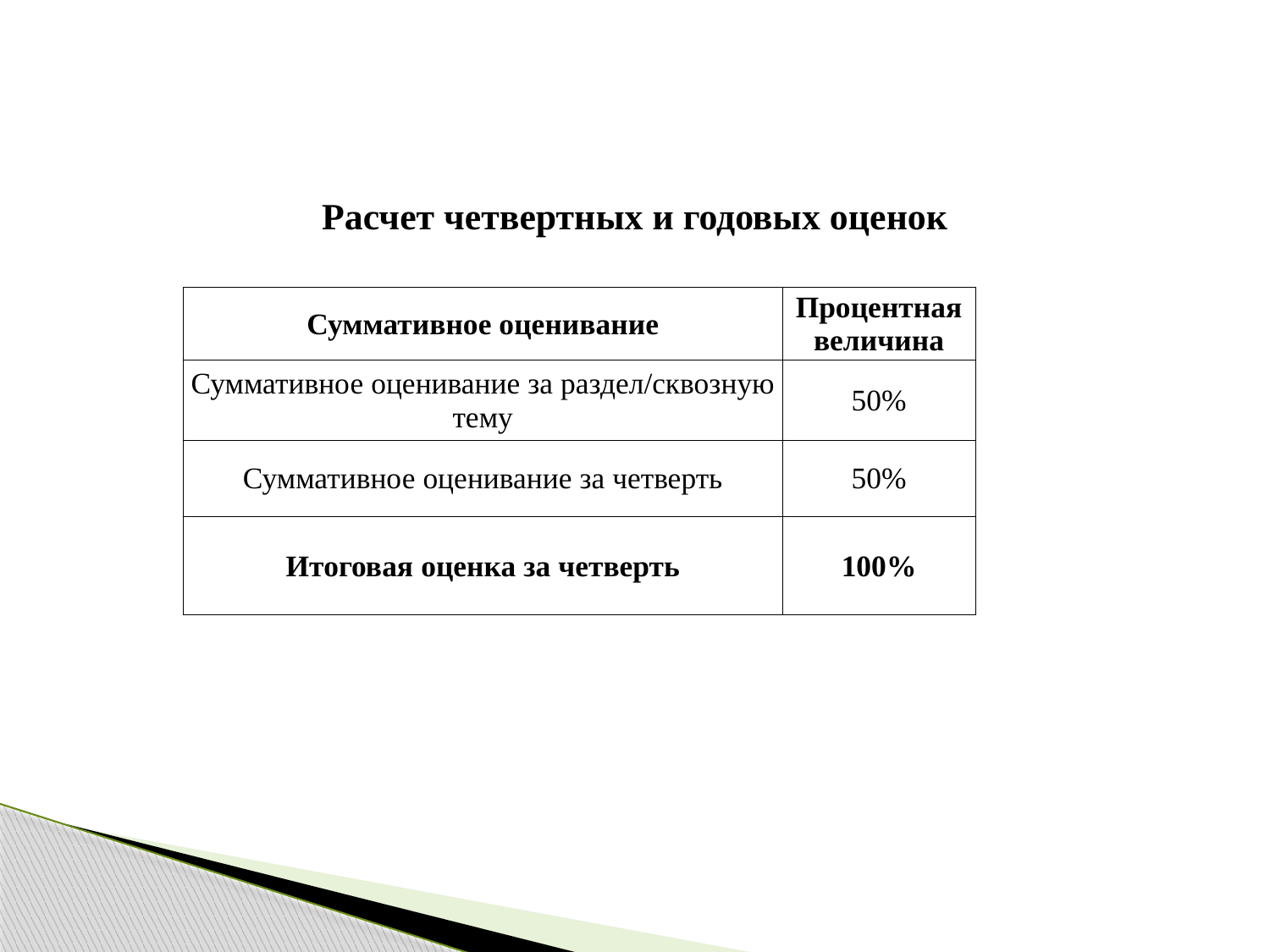

# Расчет четвертных и годовых оценок
| Суммативное оценивание | Процентная величина |
| --- | --- |
| Суммативное оценивание за раздел/сквозную тему | 50% |
| Суммативное оценивание за четверть | 50% |
| Итоговая оценка за четверть | 100% |